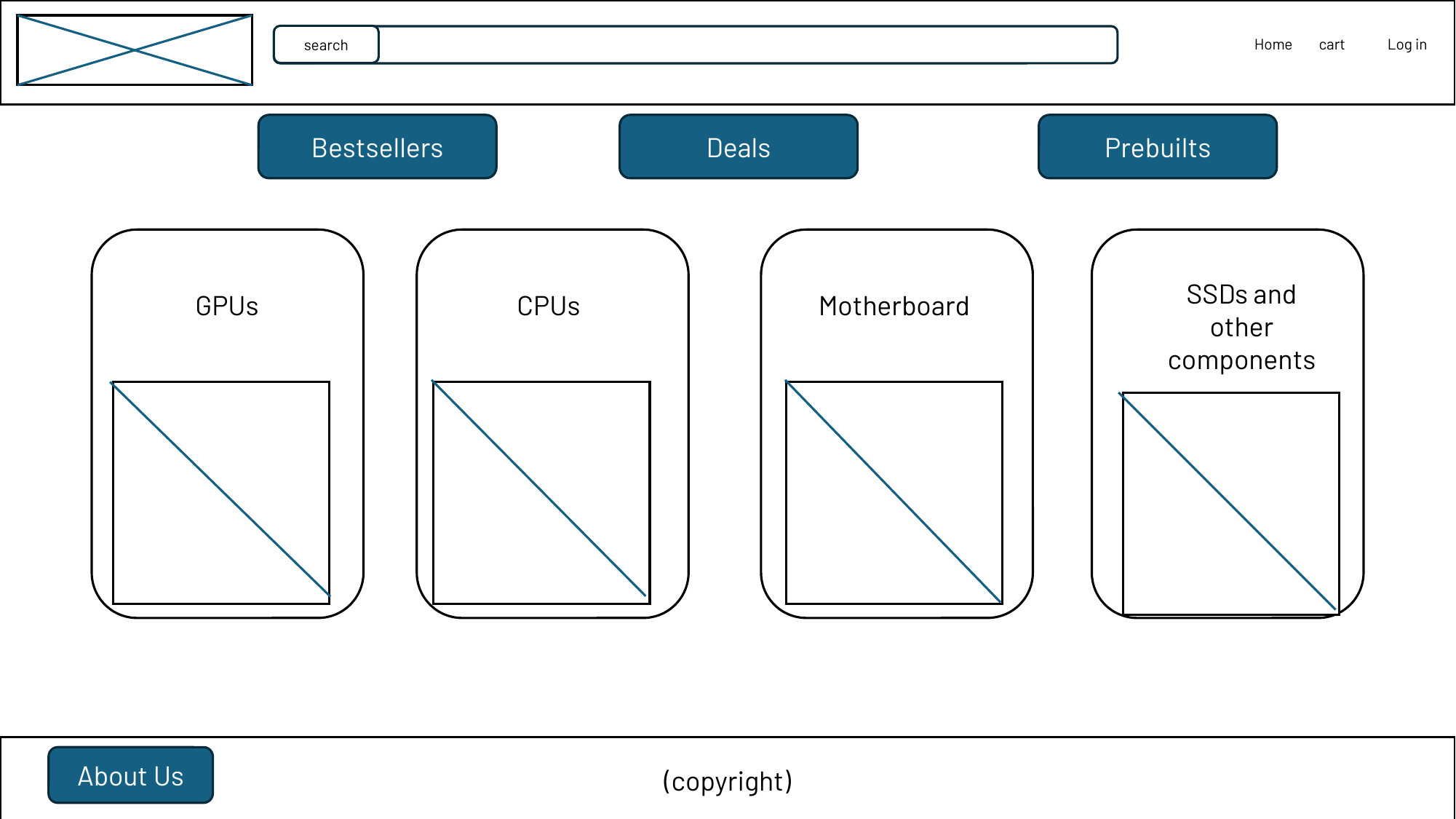

search

Home
cart
Log in
Bestsellers
Deals
Prebuilts

SSDs and other components
GPUs
CPUs
Motherboard

(copyright)
About Us